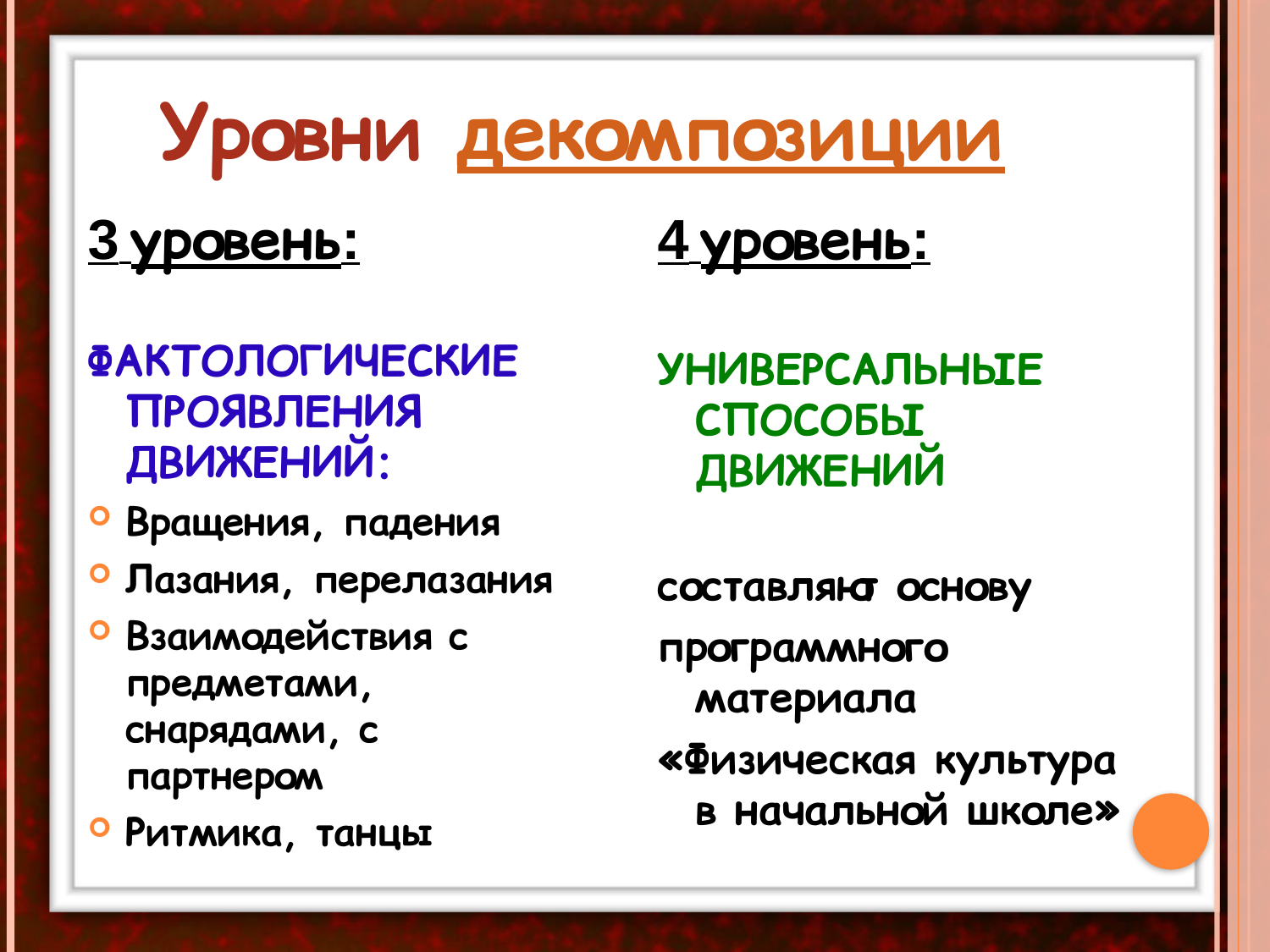

# Уровни декомпозиции
3 уровень:

ФАКТОЛОГИЧЕСКИЕ ПРОЯВЛЕНИЯ ДВИЖЕНИЙ:
Вращения, падения
Лазания, перелазания
Взаимодействия с предметами, снарядами, с партнером
Ритмика, танцы
4 уровень:

УНИВЕРСАЛЬНЫЕ СПОСОБЫ ДВИЖЕНИЙ

составляют основу
программного материала
«Физическая культура в начальной школе»